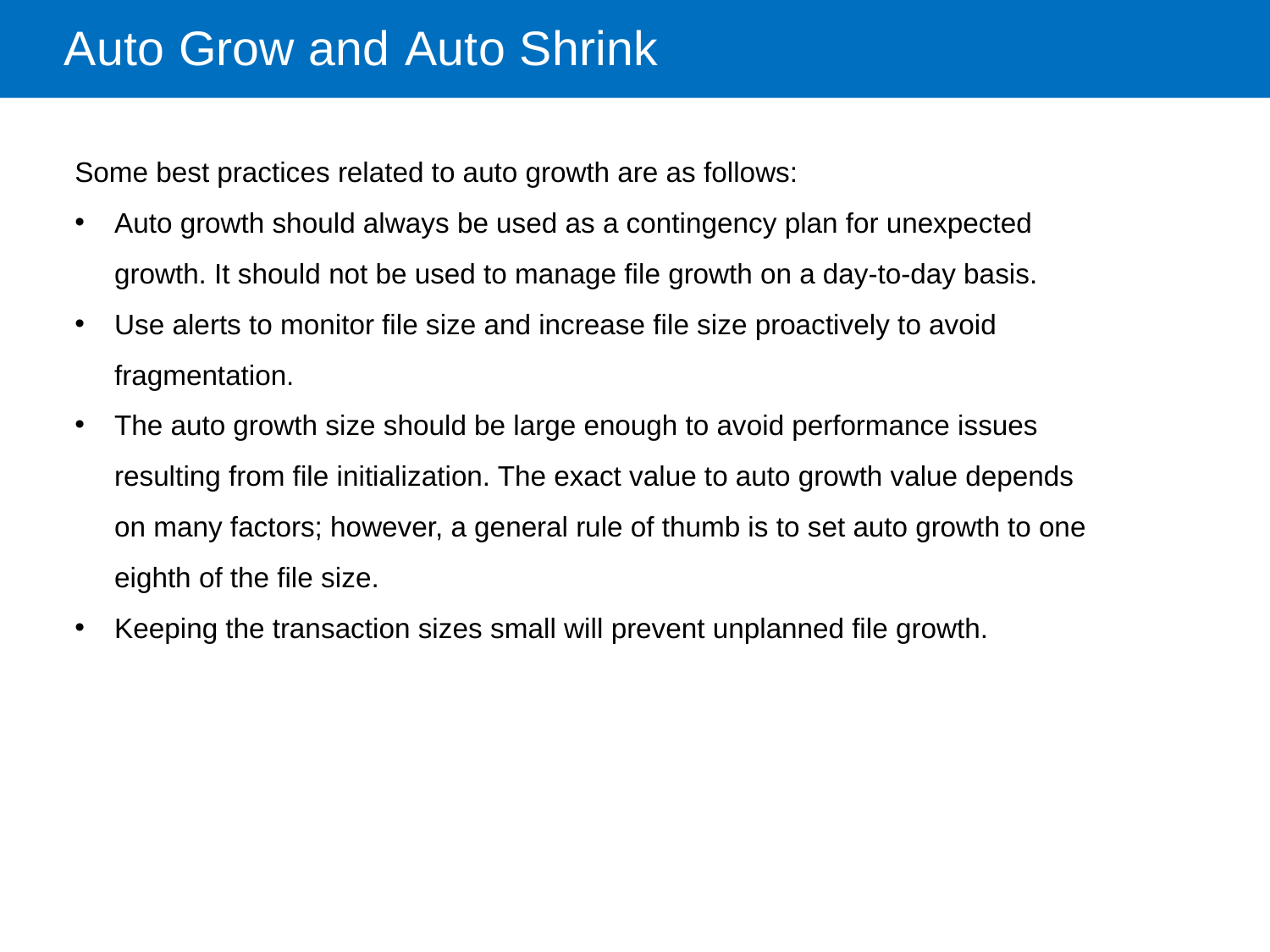

# Auto Grow and Auto Shrink
Some best practices related to auto growth are as follows:
Auto growth should always be used as a contingency plan for unexpected growth. It should not be used to manage file growth on a day-to-day basis.
Use alerts to monitor file size and increase file size proactively to avoid fragmentation.
The auto growth size should be large enough to avoid performance issues resulting from file initialization. The exact value to auto growth value depends on many factors; however, a general rule of thumb is to set auto growth to one eighth of the file size.
Keeping the transaction sizes small will prevent unplanned file growth.